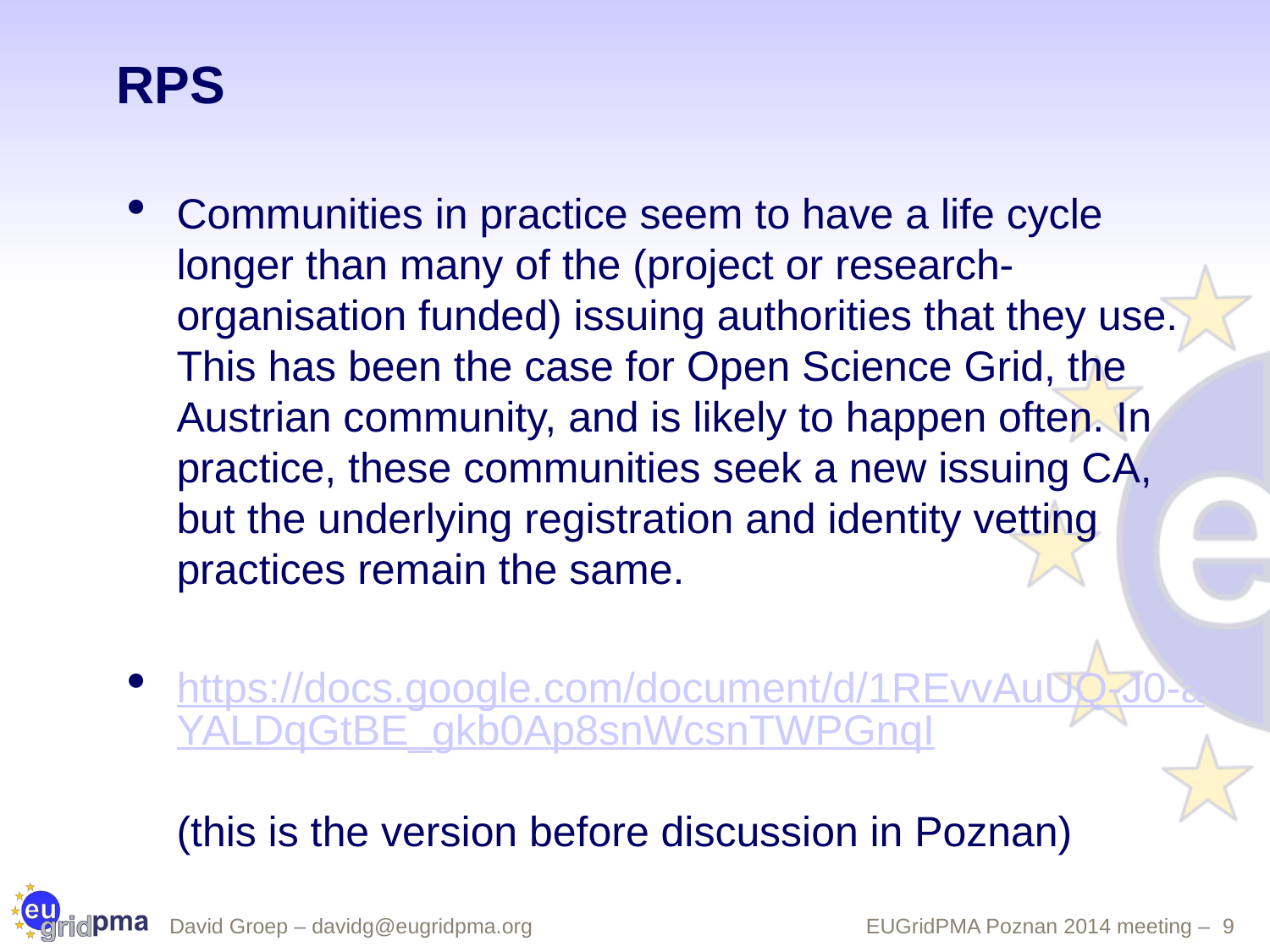

# RPS
Communities in practice seem to have a life cycle longer than many of the (project or research-organisation funded) issuing authorities that they use. This has been the case for Open Science Grid, the Austrian community, and is likely to happen often. In practice, these communities seek a new issuing CA, but the underlying registration and identity vetting practices remain the same.

https://docs.google.com/document/d/1REvvAuUQ-J0-aYALDqGtBE_gkb0Ap8snWcsnTWPGnqI
(this is the version before discussion in Poznan)